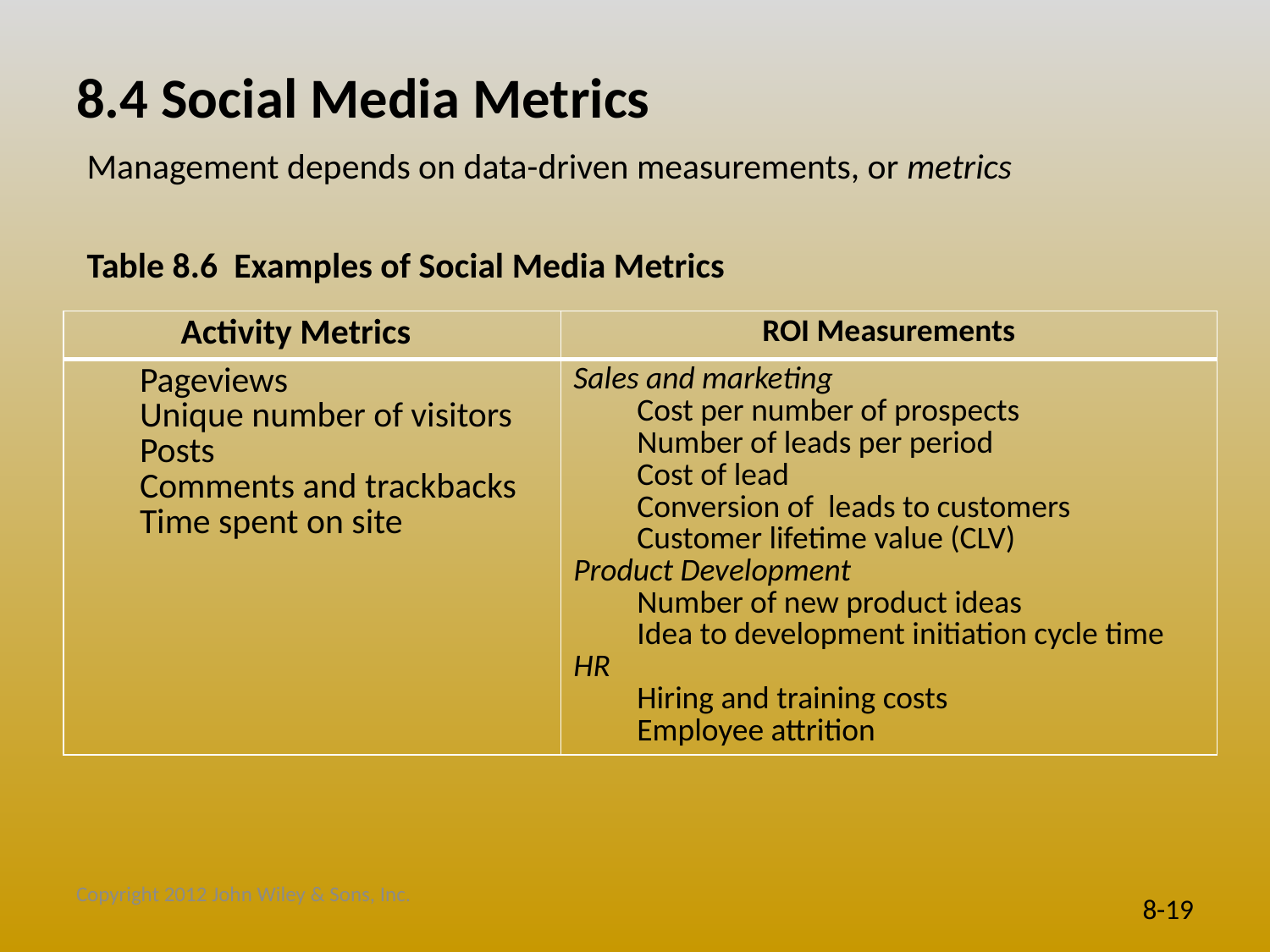

# 8.4 Social Media Metrics
Management depends on data-driven measurements, or metrics

Table 8.6  Examples of Social Media Metrics

| Activity Metrics | ROI Measurements |
| --- | --- |
| Pageviews Unique number of visitors Posts Comments and trackbacks Time spent on site | Sales and marketing Cost per number of prospects Number of leads per period Cost of lead Conversion of leads to customers Customer lifetime value (CLV) Product Development Number of new product ideas Idea to development initiation cycle time HR Hiring and training costs Employee attrition |
Copyright 2012 John Wiley & Sons, Inc.
8-19